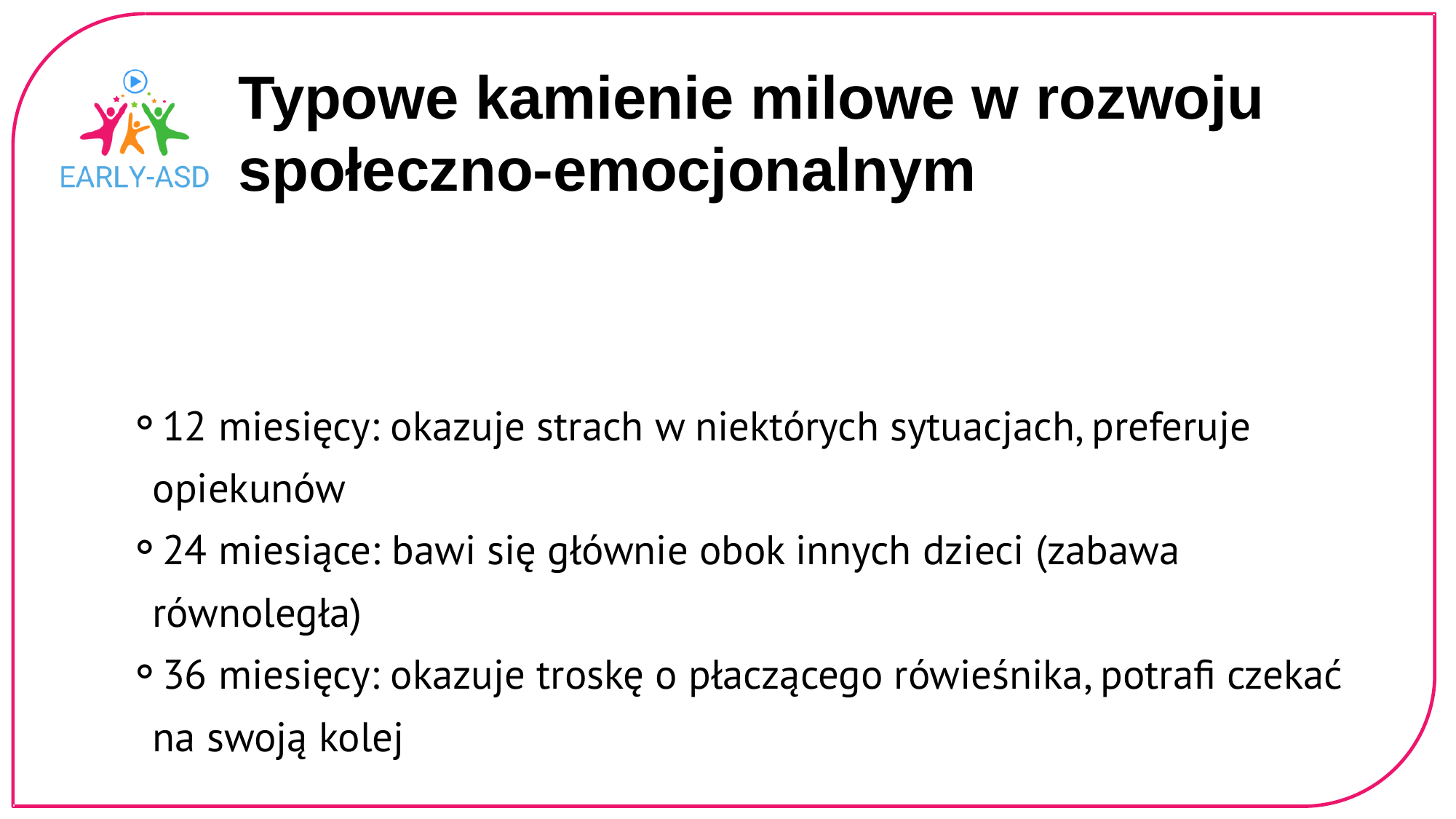

Typowe kamienie milowe w rozwoju społeczno-emocjonalnym

12 miesięcy: okazuje strach w niektórych sytuacjach, preferuje opiekunów
24 miesiące: bawi się głównie obok innych dzieci (zabawa równoległa)
36 miesięcy: okazuje troskę o płaczącego rówieśnika, potrafi czekać na swoją kolej